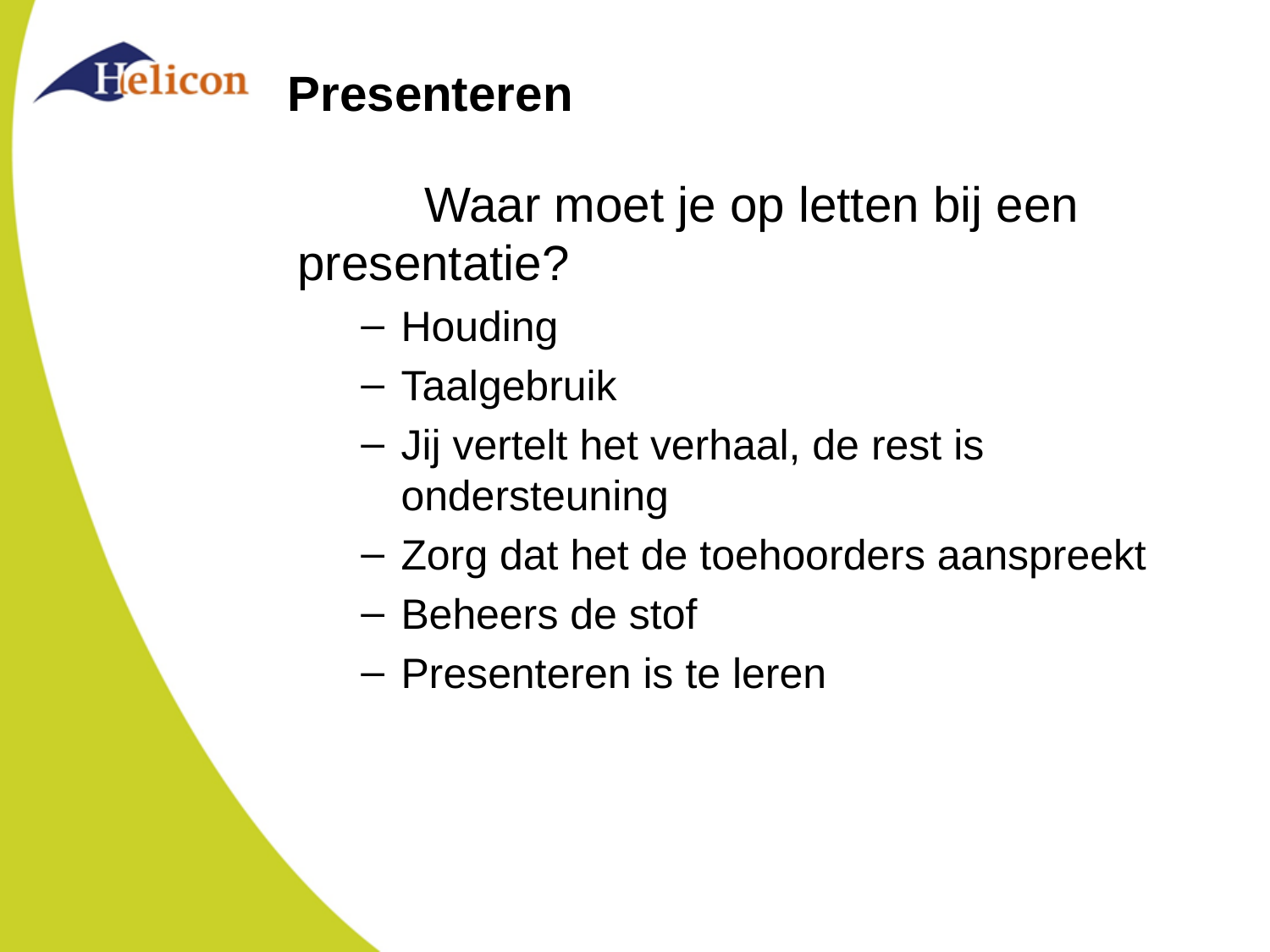

# Presenteren
	Waar moet je op letten bij een 	presentatie?
Houding
Taalgebruik
Jij vertelt het verhaal, de rest is ondersteuning
Zorg dat het de toehoorders aanspreekt
Beheers de stof
Presenteren is te leren